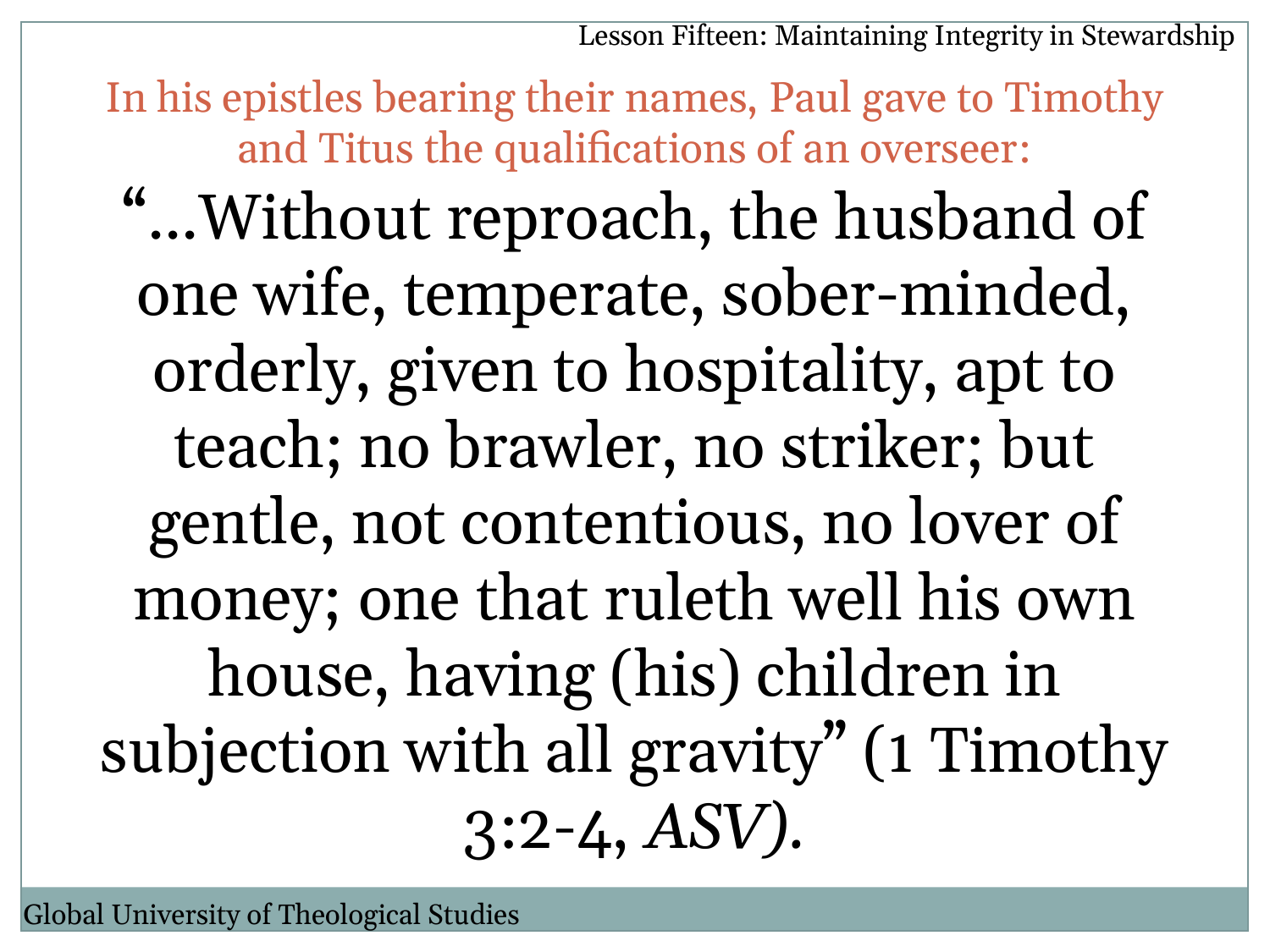

Lesson Fifteen: Maintaining Integrity in Stewardship
In his epistles bearing their names, Paul gave to Timothy and Titus the qualifications of an overseer:
“...Without reproach, the husband of one wife, temperate, sober-minded, orderly, given to hospitality, apt to teach; no brawler, no striker; but gentle, not contentious, no lover of money; one that ruleth well his own house, having (his) children in subjection with all gravity” (1 Timothy 3:2-4, ASV).
Global University of Theological Studies